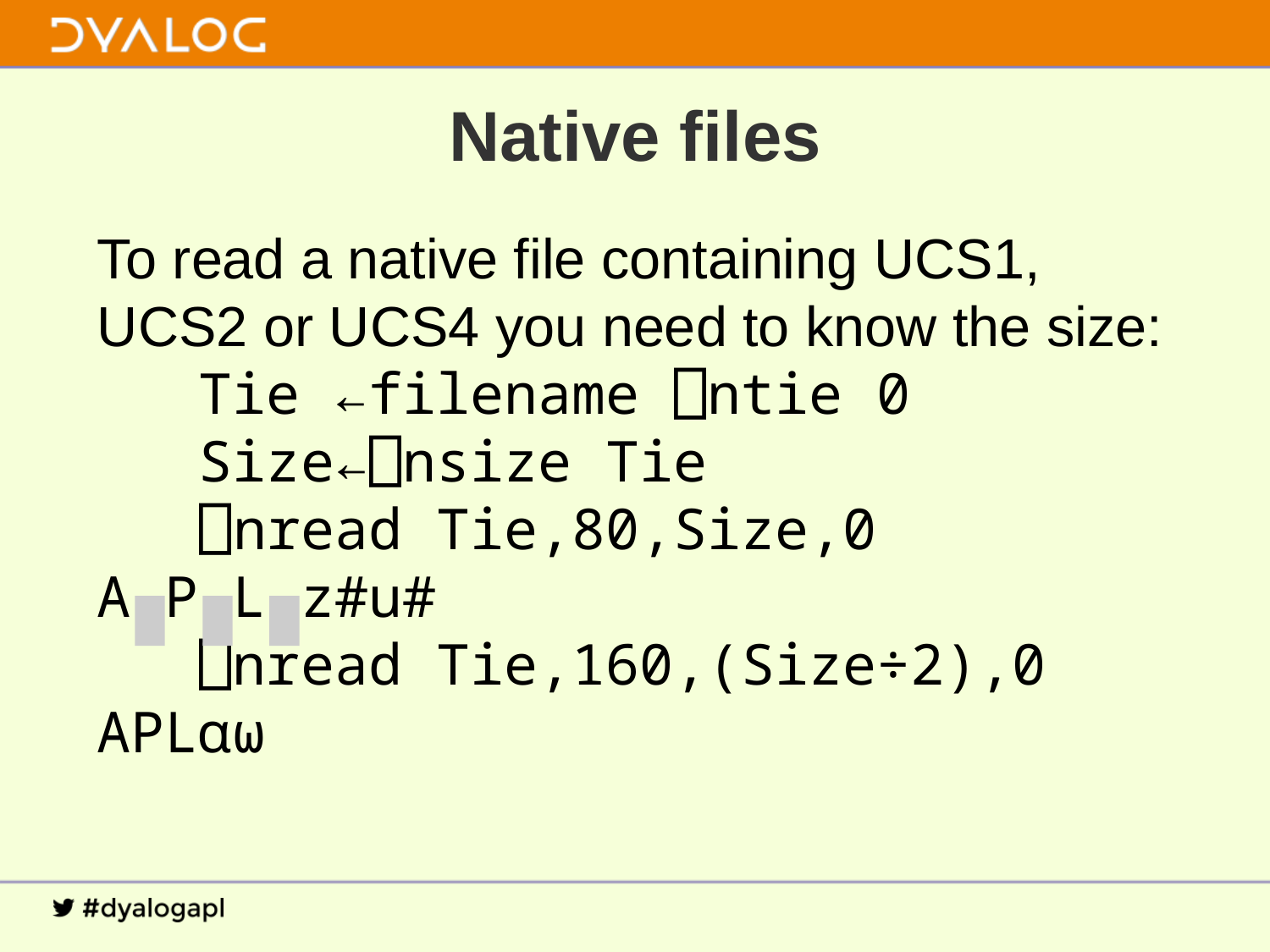

# Native files
To read a native file containing UCS1, UCS2 or UCS4 you need to know the size:
   Tie ←filename ⎕ntie 0
   Size←⎕nsize Tie
   ⎕nread Tie,80,Size,0
A P L z#u#
   ⎕nread Tie,160,(Size÷2),0
APL⍺⍵